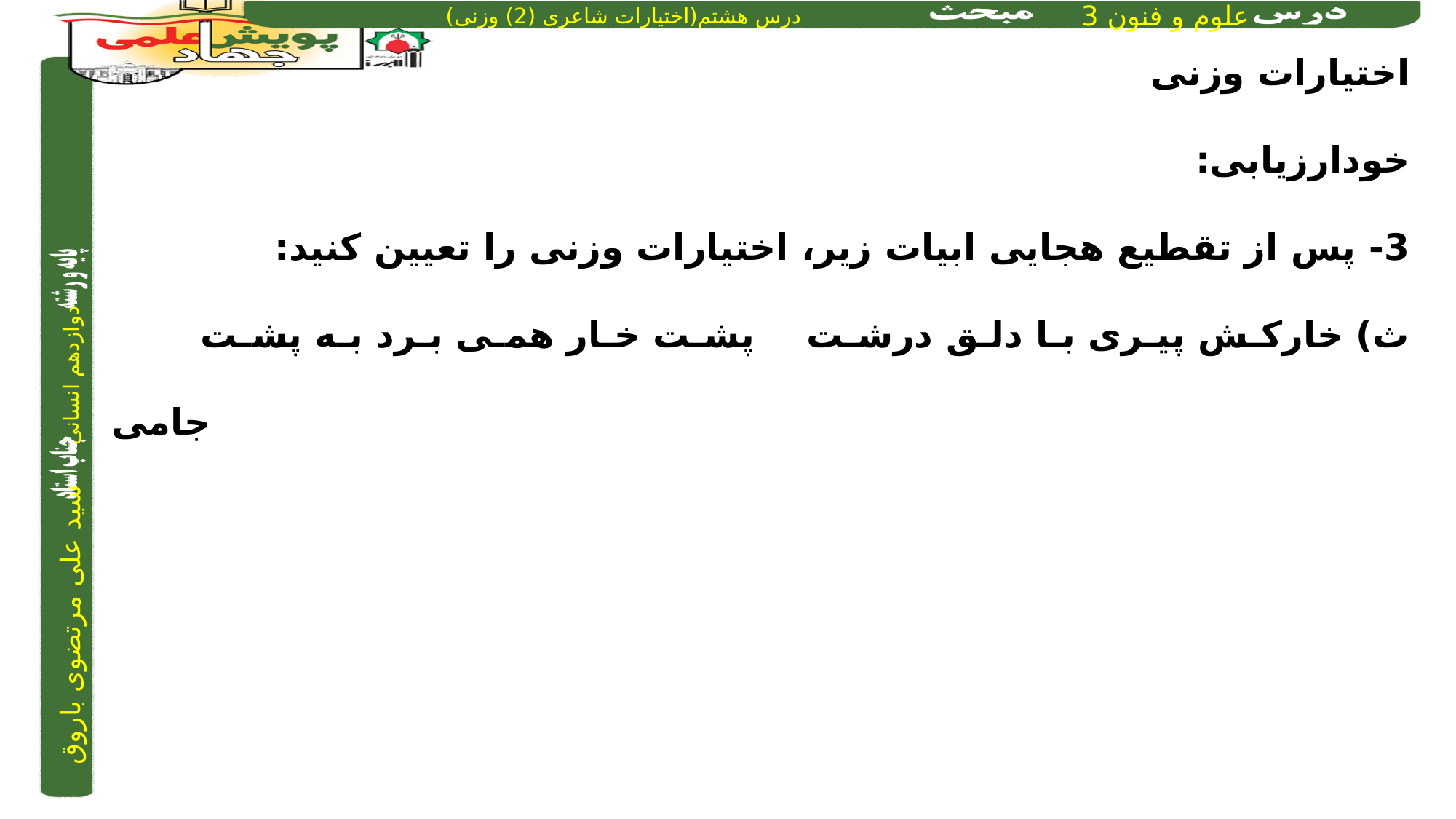

اختیارات وزنی
خودارزیابی:
3- پس از تقطیع هجایی ابیات زیر، اختیارات وزنی را تعیین کنید:
ث) خارکـش پیـری بـا دلـق درشـت 		پشـت خـار همـی بـرد بـه پشـت
جامی